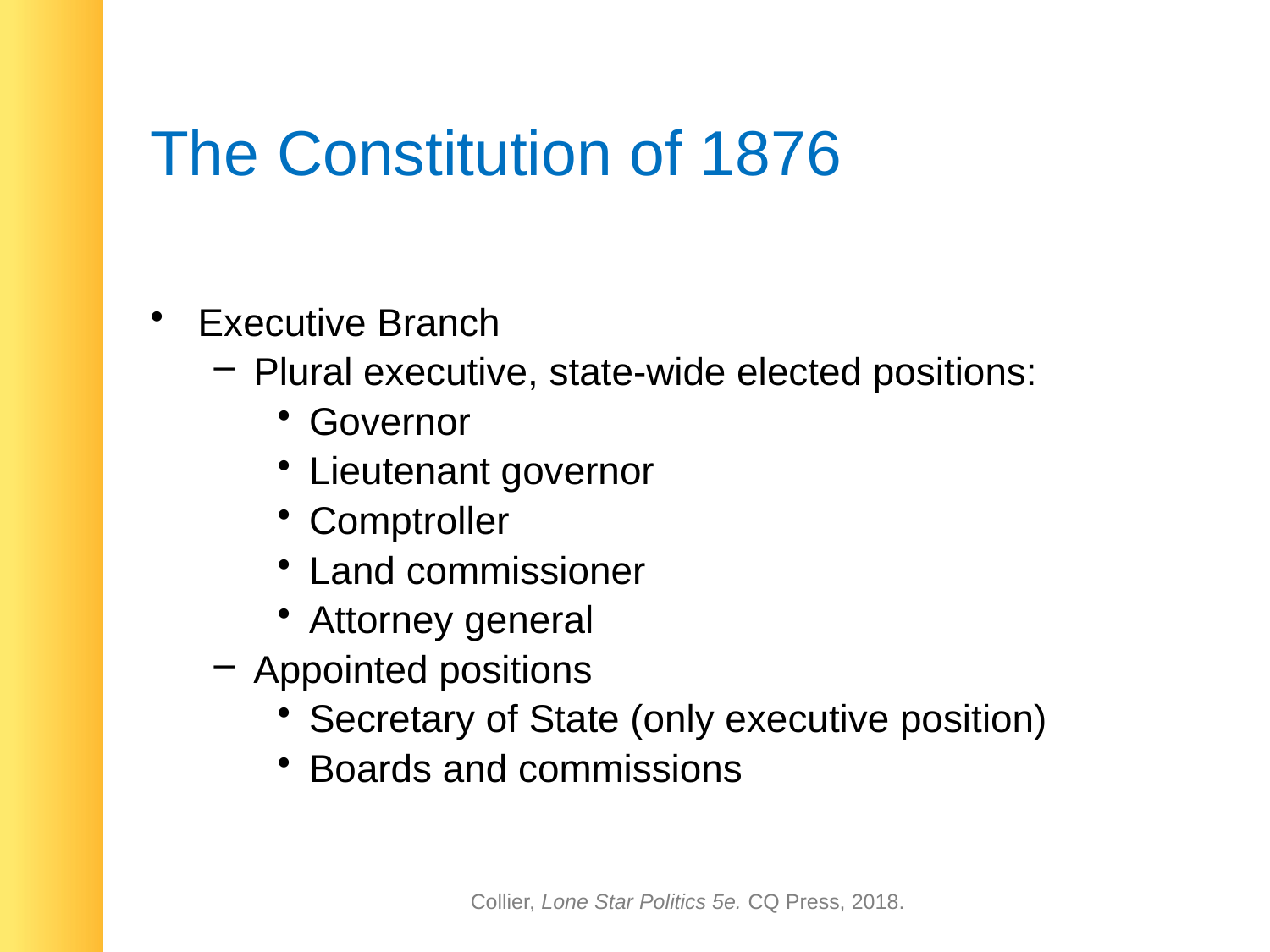

# The Constitution of 1876
Executive Branch
Plural executive, state-wide elected positions:
Governor
Lieutenant governor
Comptroller
Land commissioner
Attorney general
Appointed positions
Secretary of State (only executive position)
Boards and commissions
Collier, Lone Star Politics 5e. CQ Press, 2018.